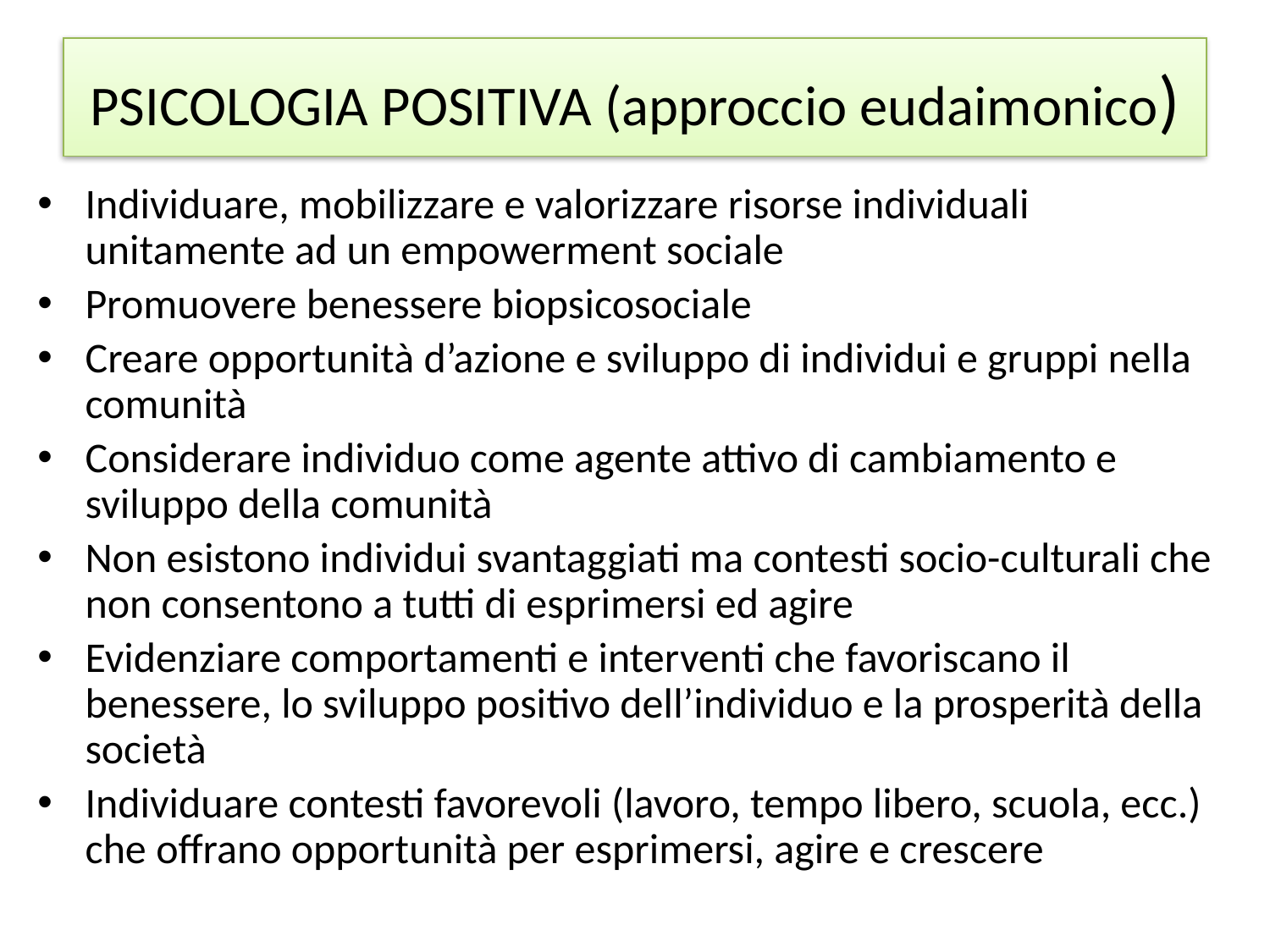

# PSICOLOGIA POSITIVA (approccio eudaimonico)
Individuare, mobilizzare e valorizzare risorse individuali unitamente ad un empowerment sociale
Promuovere benessere biopsicosociale
Creare opportunità d’azione e sviluppo di individui e gruppi nella comunità
Considerare individuo come agente attivo di cambiamento e sviluppo della comunità
Non esistono individui svantaggiati ma contesti socio-culturali che non consentono a tutti di esprimersi ed agire
Evidenziare comportamenti e interventi che favoriscano il benessere, lo sviluppo positivo dell’individuo e la prosperità della società
Individuare contesti favorevoli (lavoro, tempo libero, scuola, ecc.) che offrano opportunità per esprimersi, agire e crescere